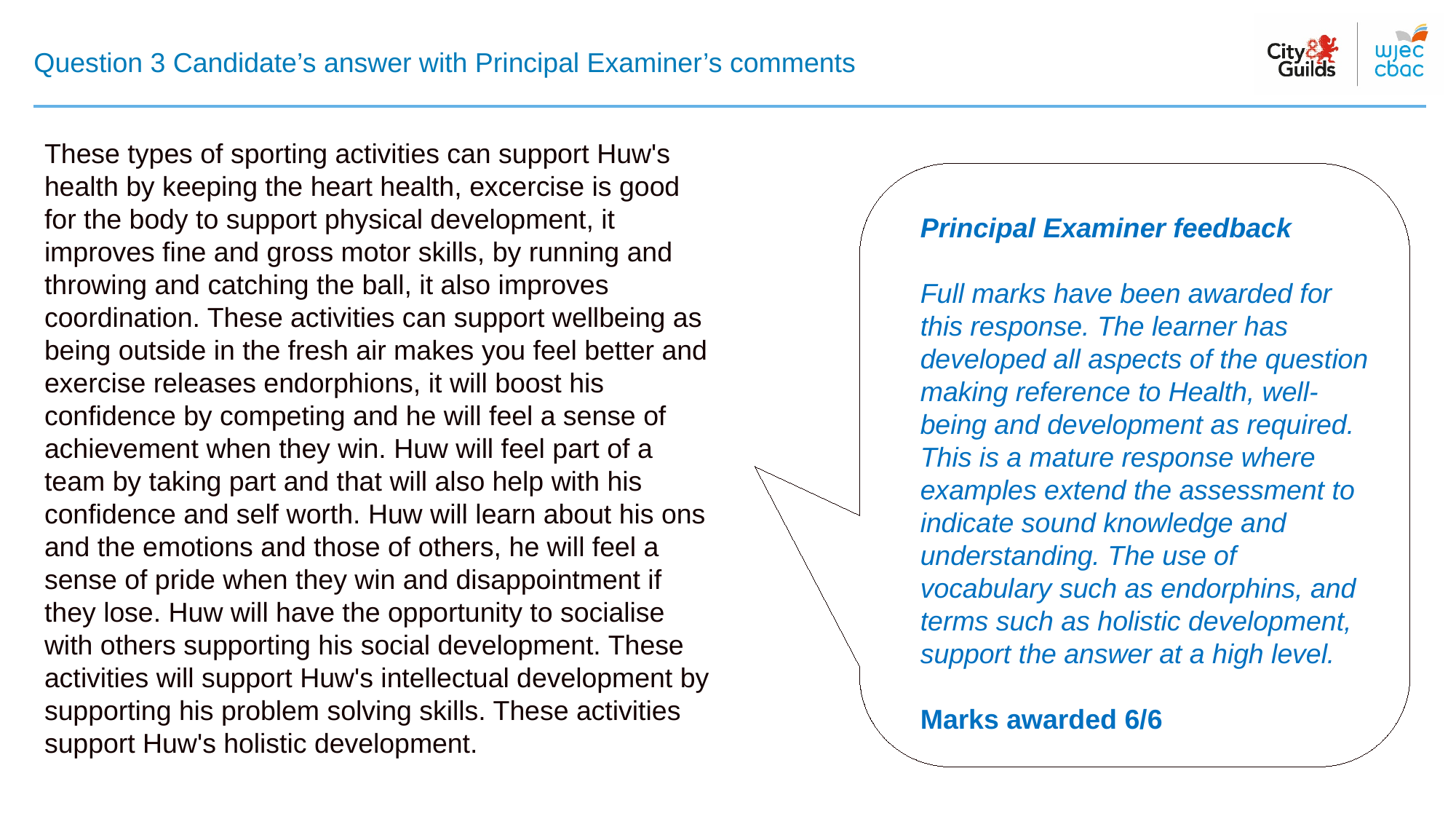

# Question 3 Candidate’s answer with Principal Examiner’s comments
These types of sporting activities can support Huw's health by keeping the heart health, excercise is good for the body to support physical development, it improves fine and gross motor skills, by running and throwing and catching the ball, it also improves coordination. These activities can support wellbeing as being outside in the fresh air makes you feel better and exercise releases endorphions, it will boost his confidence by competing and he will feel a sense of achievement when they win. Huw will feel part of a team by taking part and that will also help with his confidence and self worth. Huw will learn about his ons and the emotions and those of others, he will feel a sense of pride when they win and disappointment if they lose. Huw will have the opportunity to socialise with others supporting his social development. These activities will support Huw's intellectual development by supporting his problem solving skills. These activities support Huw's holistic development.

Principal Examiner feedback

Full marks have been awarded for this response. The learner has developed all aspects of the question making reference to Health, well-being and development as required. This is a mature response where examples extend the assessment to indicate sound knowledge and understanding. The use of vocabulary such as endorphins, and terms such as holistic development, support the answer at a high level.

Marks awarded 6/6